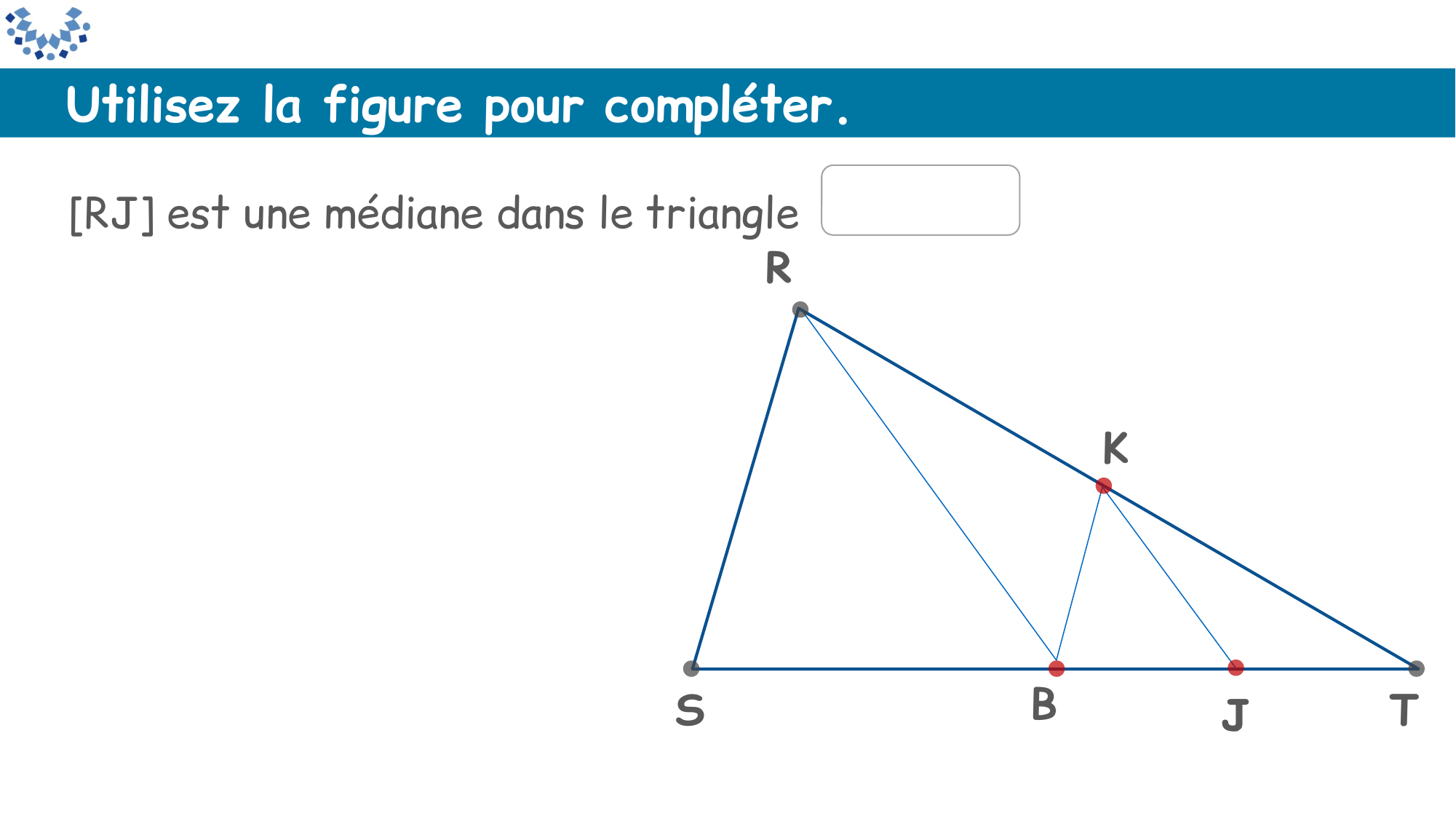

Utilisez la figure pour compléter.
[RJ] est une médiane dans le triangle

R

K

B
S
T
J